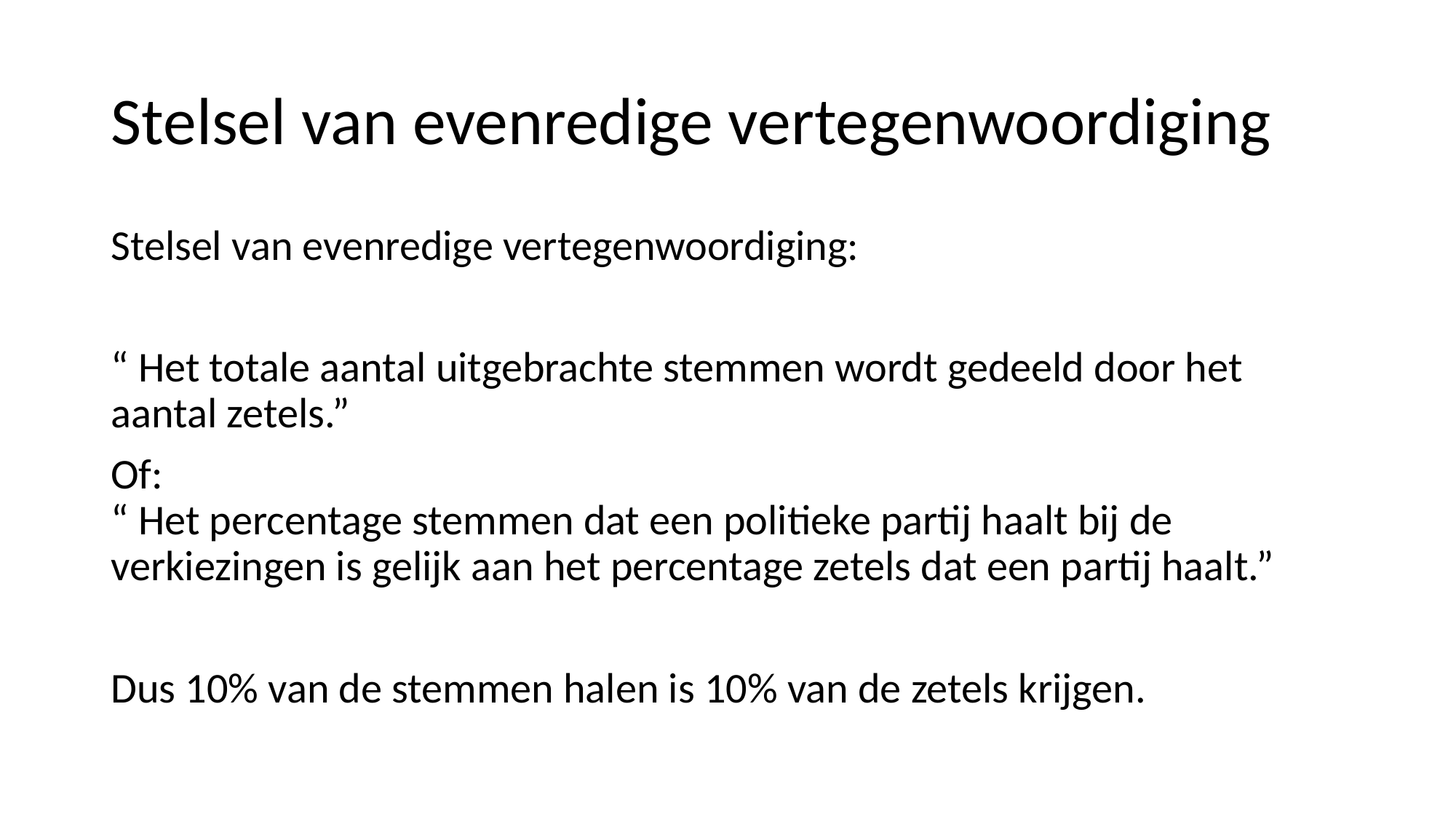

# Stelsel van evenredige vertegenwoordiging
Stelsel van evenredige vertegenwoordiging:

“ Het totale aantal uitgebrachte stemmen wordt gedeeld door het aantal zetels.”
Of:
“ Het percentage stemmen dat een politieke partij haalt bij de verkiezingen is gelijk aan het percentage zetels dat een partij haalt.”

Dus 10% van de stemmen halen is 10% van de zetels krijgen.